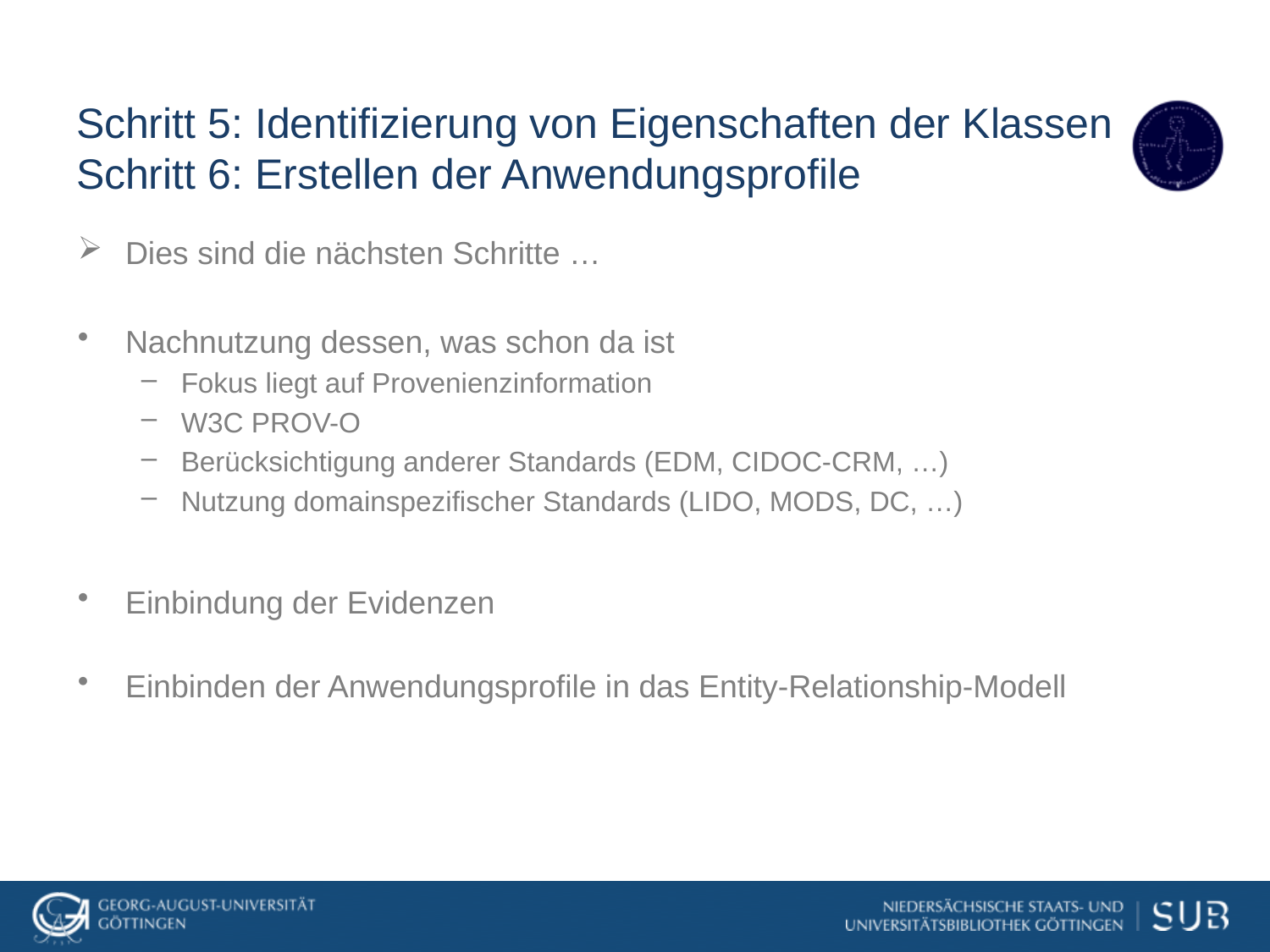

# Schritt 5: Identifizierung von Eigenschaften der Klassen Schritt 6: Erstellen der Anwendungsprofile
Dies sind die nächsten Schritte …

Nachnutzung dessen, was schon da ist
Fokus liegt auf Provenienzinformation
W3C PROV-O
Berücksichtigung anderer Standards (EDM, CIDOC-CRM, …)
Nutzung domainspezifischer Standards (LIDO, MODS, DC, …)

Einbindung der Evidenzen

Einbinden der Anwendungsprofile in das Entity-Relationship-Modell